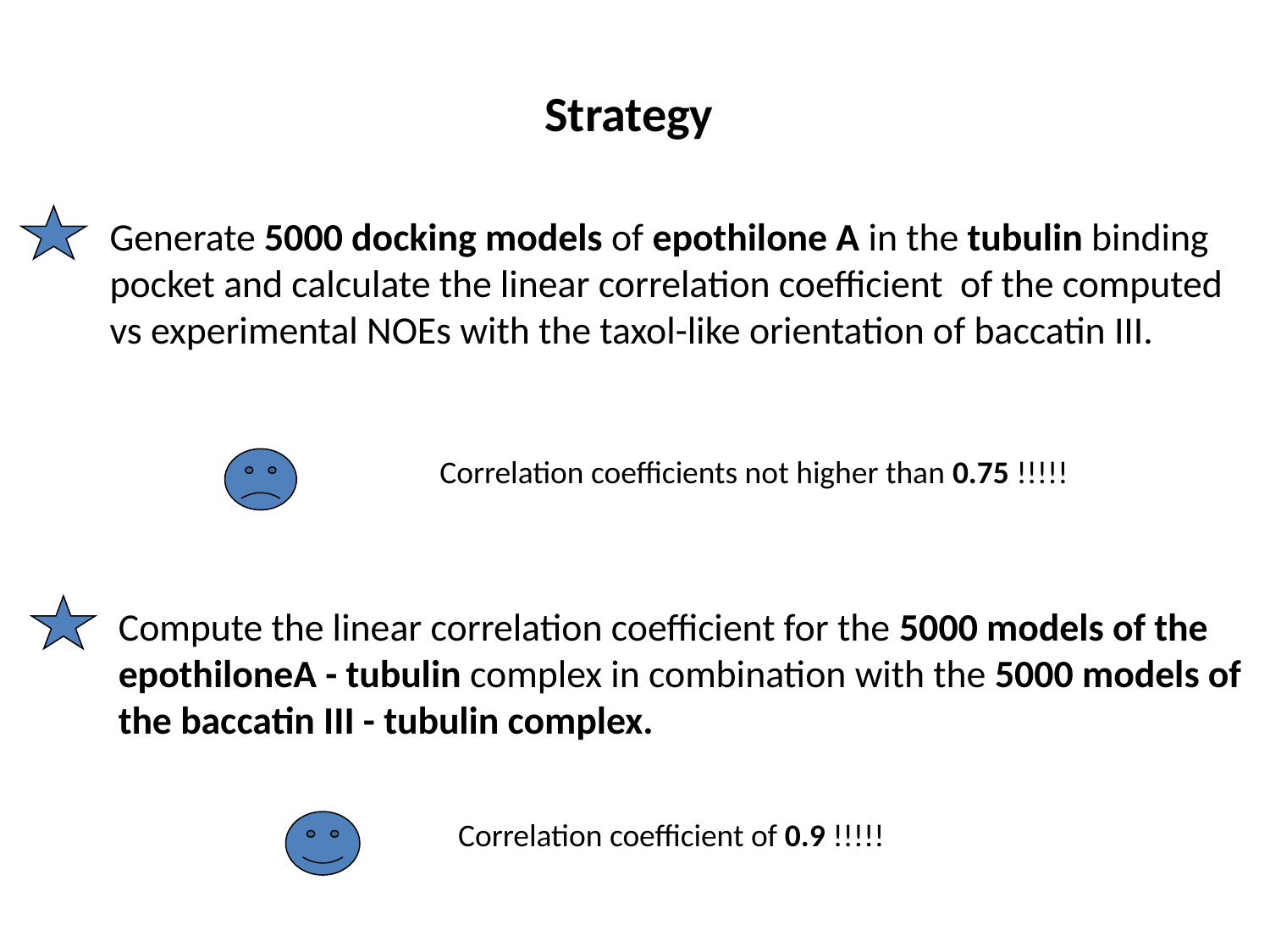

Strategy

Generate 5000 docking models of epothilone A in the tubulin binding pocket and calculate the linear correlation coefficient  of the computed vs experimental NOEs with the taxol-like orientation of baccatin III.
Correlation coefficients not higher than 0.75 !!!!!

Compute the linear correlation coefficient for the 5000 models of the epothiloneA - tubulin complex in combination with the 5000 models of the baccatin III - tubulin complex.
Correlation coefficient of 0.9 !!!!!